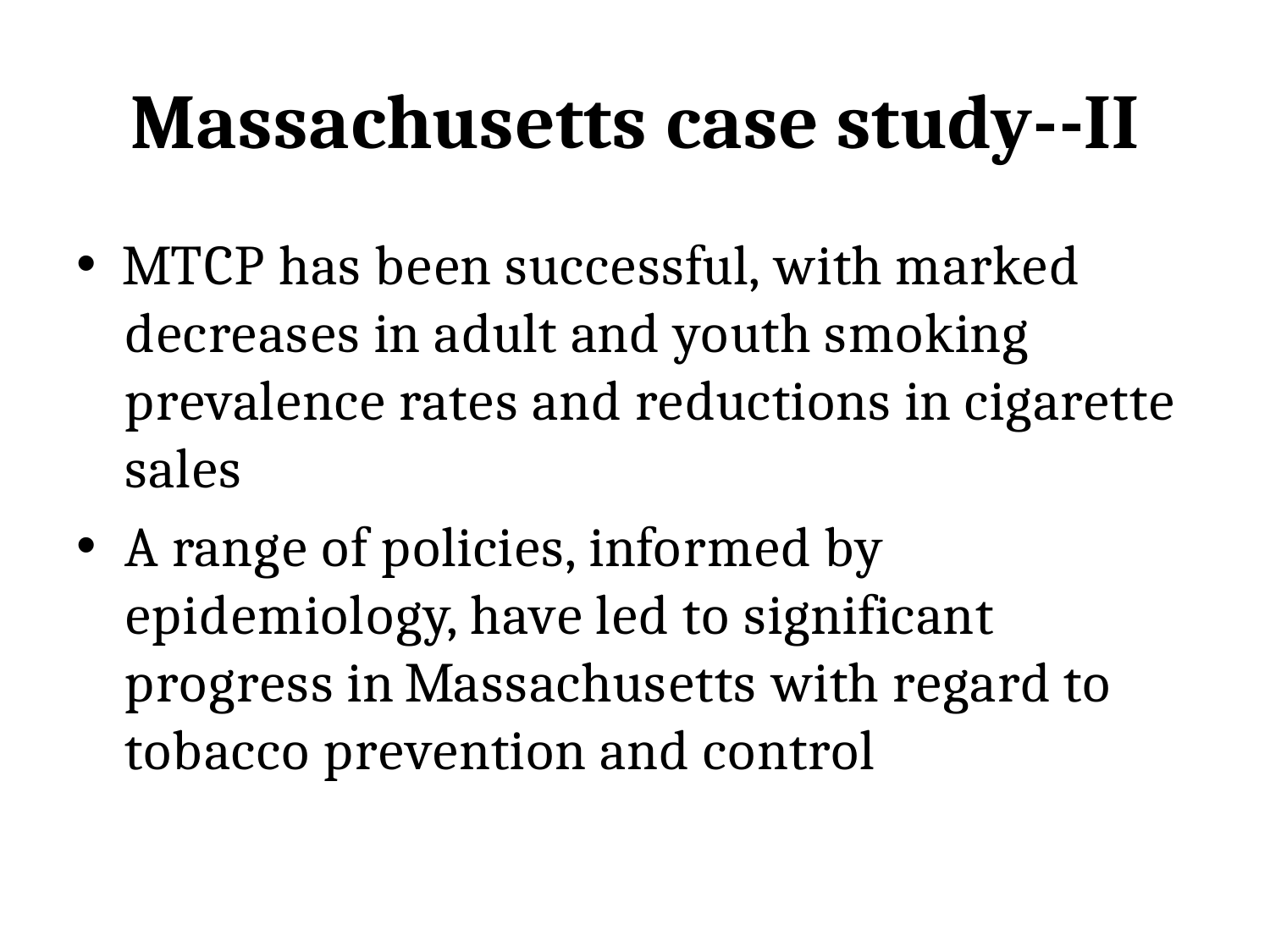

# Massachusetts case study--II
MTCP has been successful, with marked decreases in adult and youth smoking prevalence rates and reductions in cigarette sales
A range of policies, informed by epidemiology, have led to significant progress in Massachusetts with regard to tobacco prevention and control